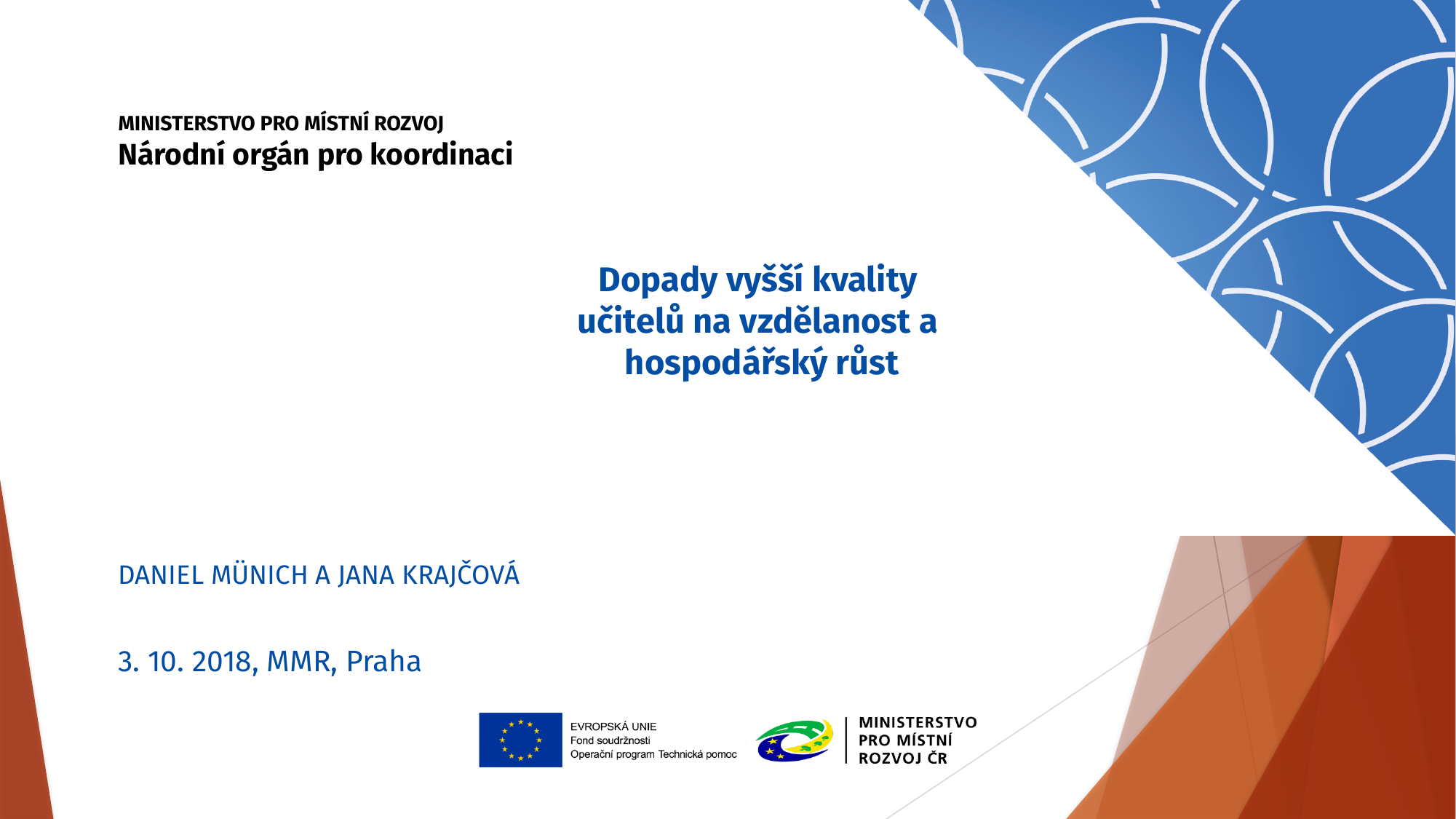

# Dopady vyšší kvality učitelů na vzdělanost a hospodářský růst
DANIEL MÜNICH A JANA KRAJČOVÁ

3. 10. 2018, MMR, Praha